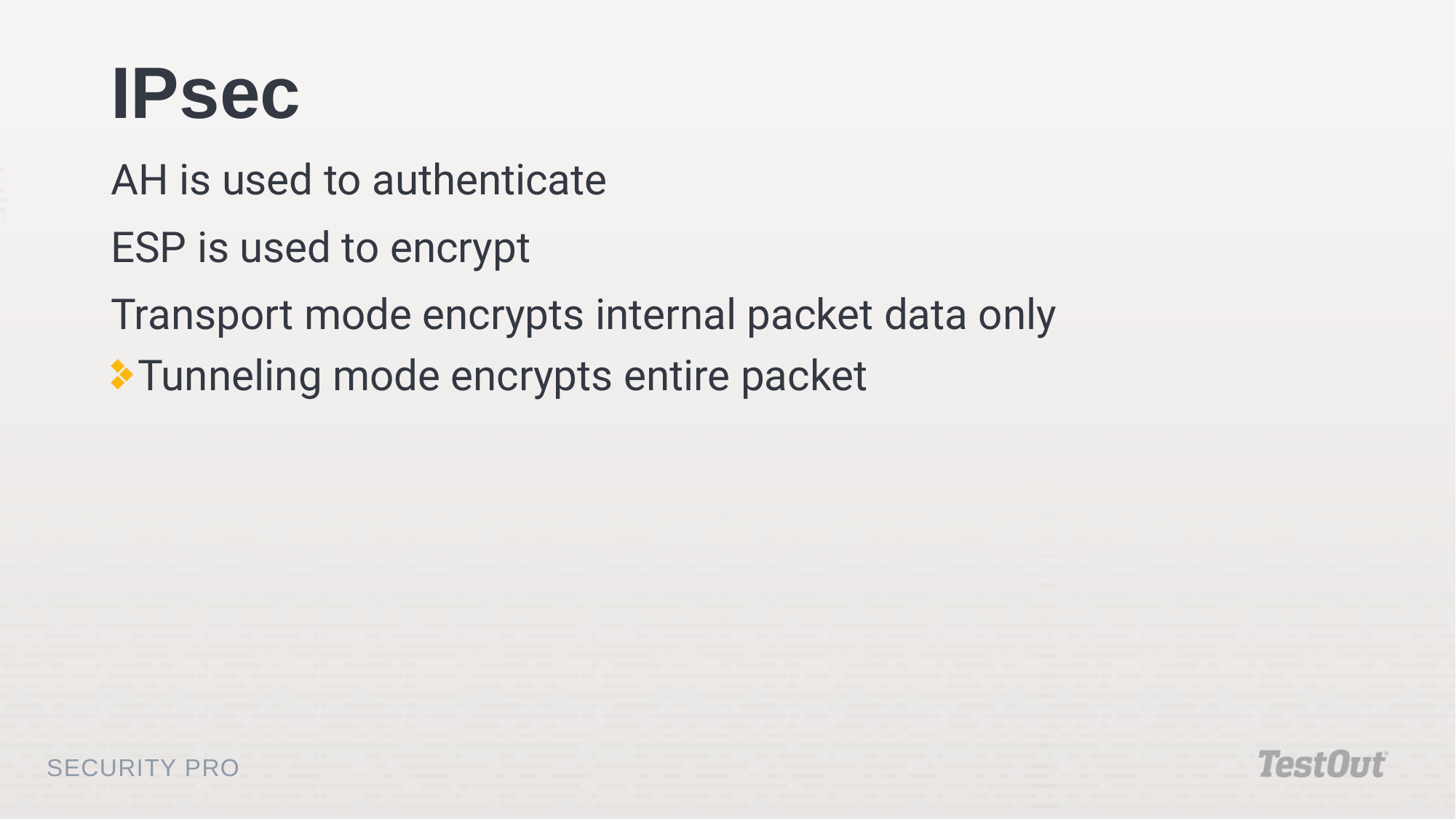

# IPsec
AH is used to authenticate
ESP is used to encrypt
Transport mode encrypts internal packet data only
Tunneling mode encrypts entire packet
Security Pro